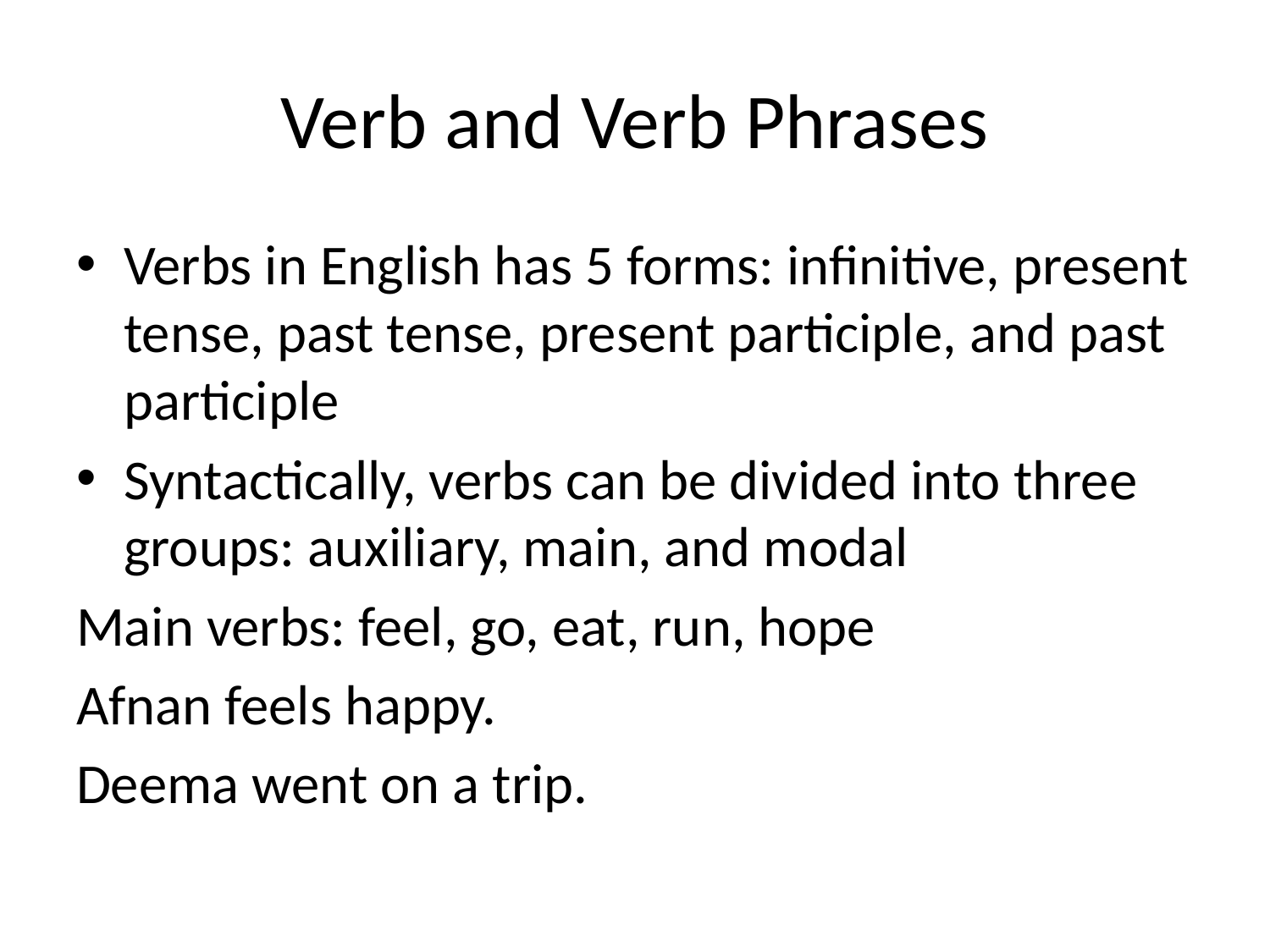

# Verb and Verb Phrases
Verbs in English has 5 forms: infinitive, present tense, past tense, present participle, and past participle
Syntactically, verbs can be divided into three groups: auxiliary, main, and modal
Main verbs: feel, go, eat, run, hope
Afnan feels happy.
Deema went on a trip.